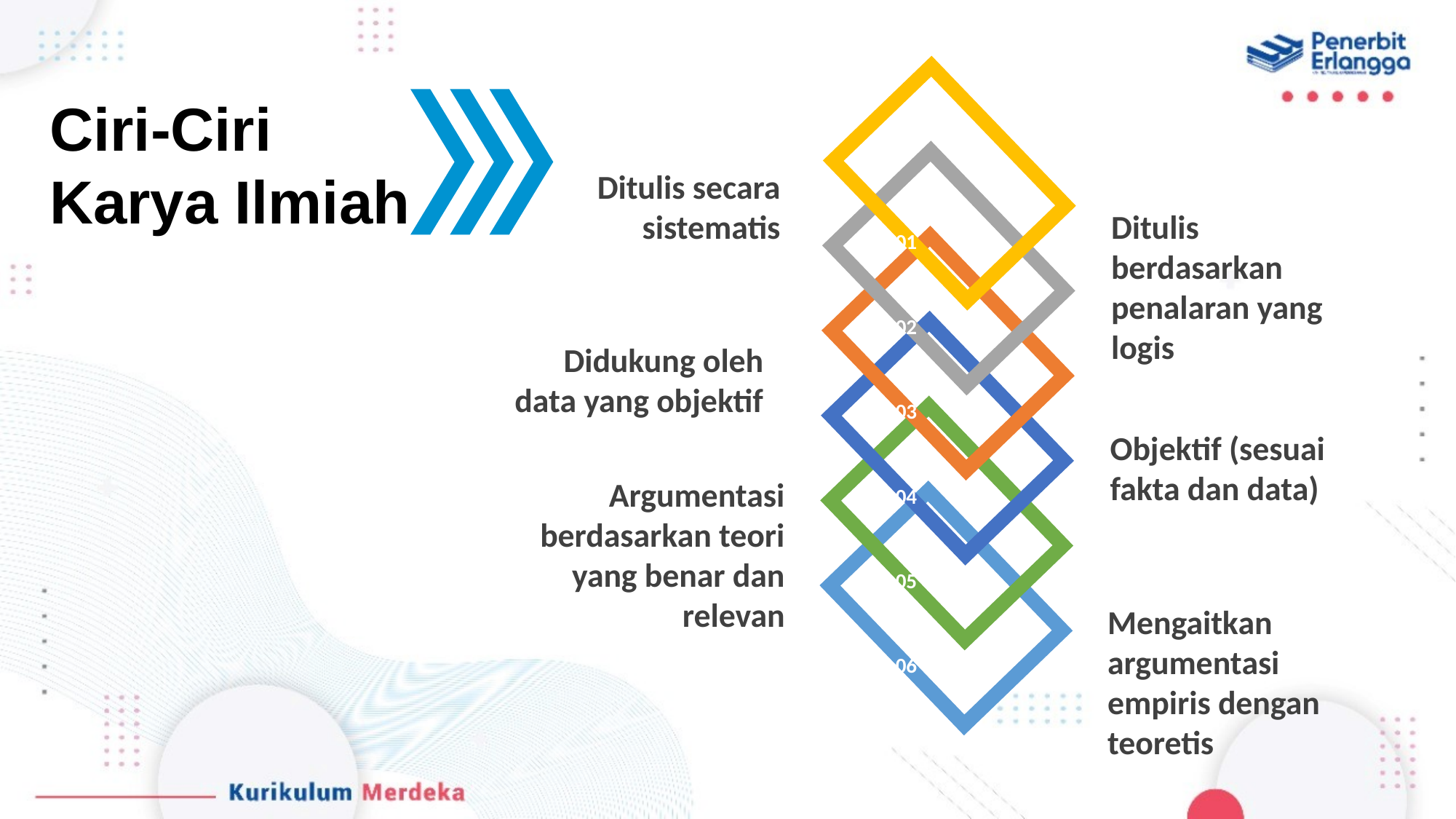

Ciri-Ciri
Karya Ilmiah

Ditulis secara sistematis

Ditulis berdasarkan penalaran yang logis
01

02
Didukung oleh data yang objektif

03
Objektif (sesuai fakta dan data)

Argumentasi berdasarkan teori yang benar dan relevan
04

05
Mengaitkan argumentasi empiris dengan teoretis
06